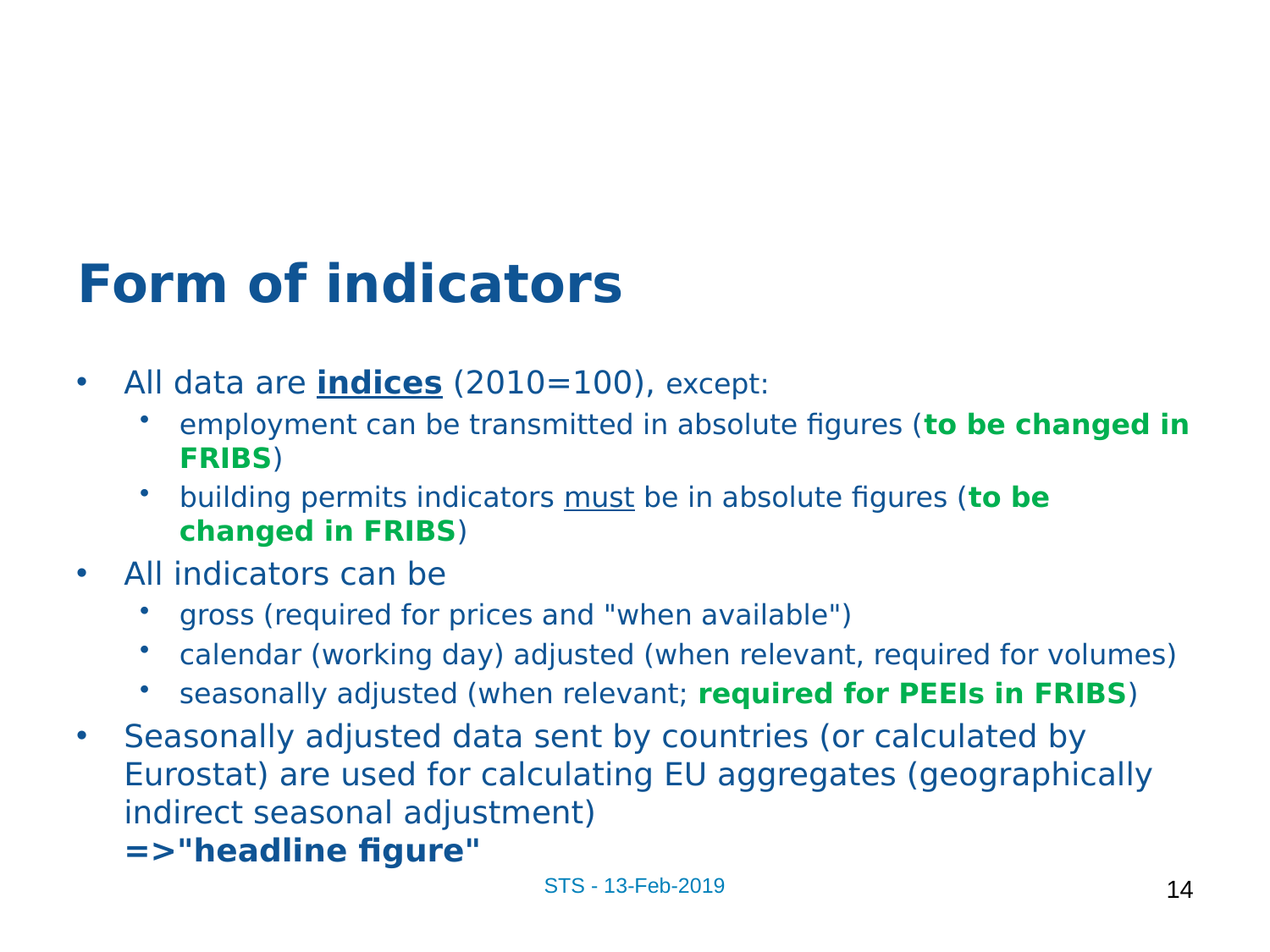

# Form of indicators
All data are indices (2010=100), except:
employment can be transmitted in absolute figures (to be changed in FRIBS)
building permits indicators must be in absolute figures (to be changed in FRIBS)
All indicators can be
gross (required for prices and "when available")
calendar (working day) adjusted (when relevant, required for volumes)
seasonally adjusted (when relevant; required for PEEIs in FRIBS)
Seasonally adjusted data sent by countries (or calculated by Eurostat) are used for calculating EU aggregates (geographically indirect seasonal adjustment)
=>"headline figure"
STS - 13-Feb-2019
14